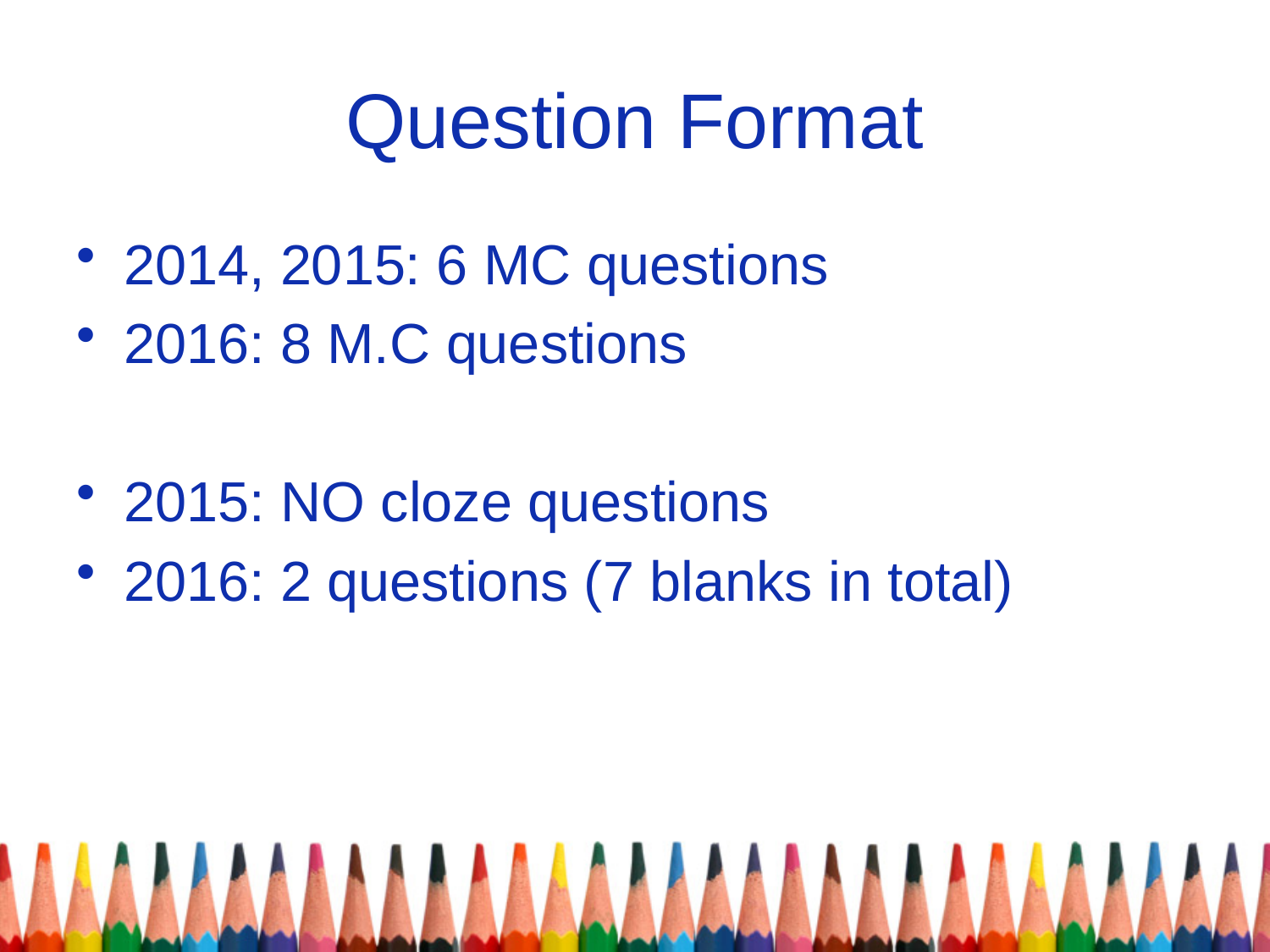

# Question Format
2014, 2015: 6 MC questions
2016: 8 M.C questions

2015: NO cloze questions
2016: 2 questions (7 blanks in total)